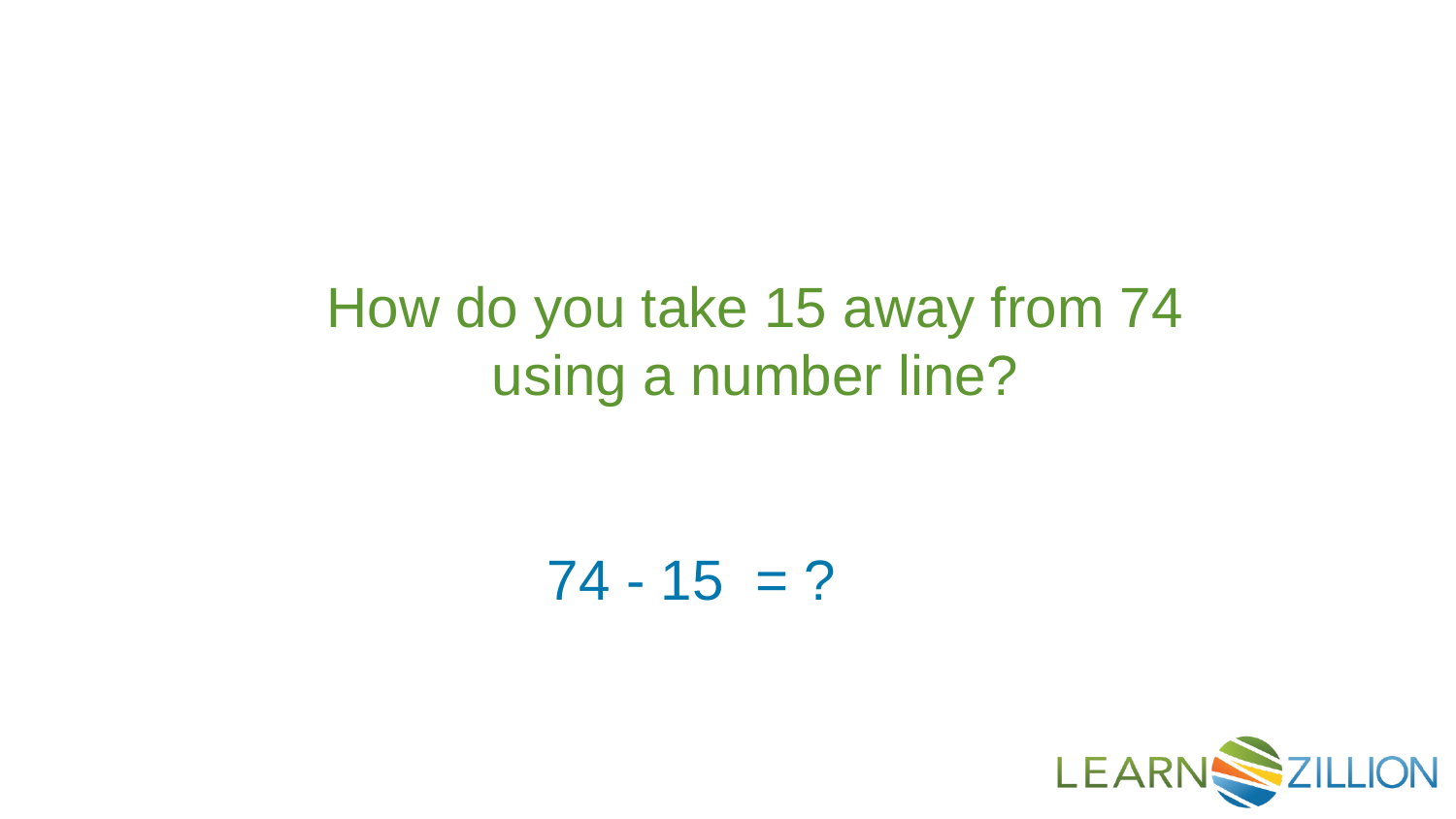

How do you take 15 away from 74 using a number line?
74 - 15  = ?